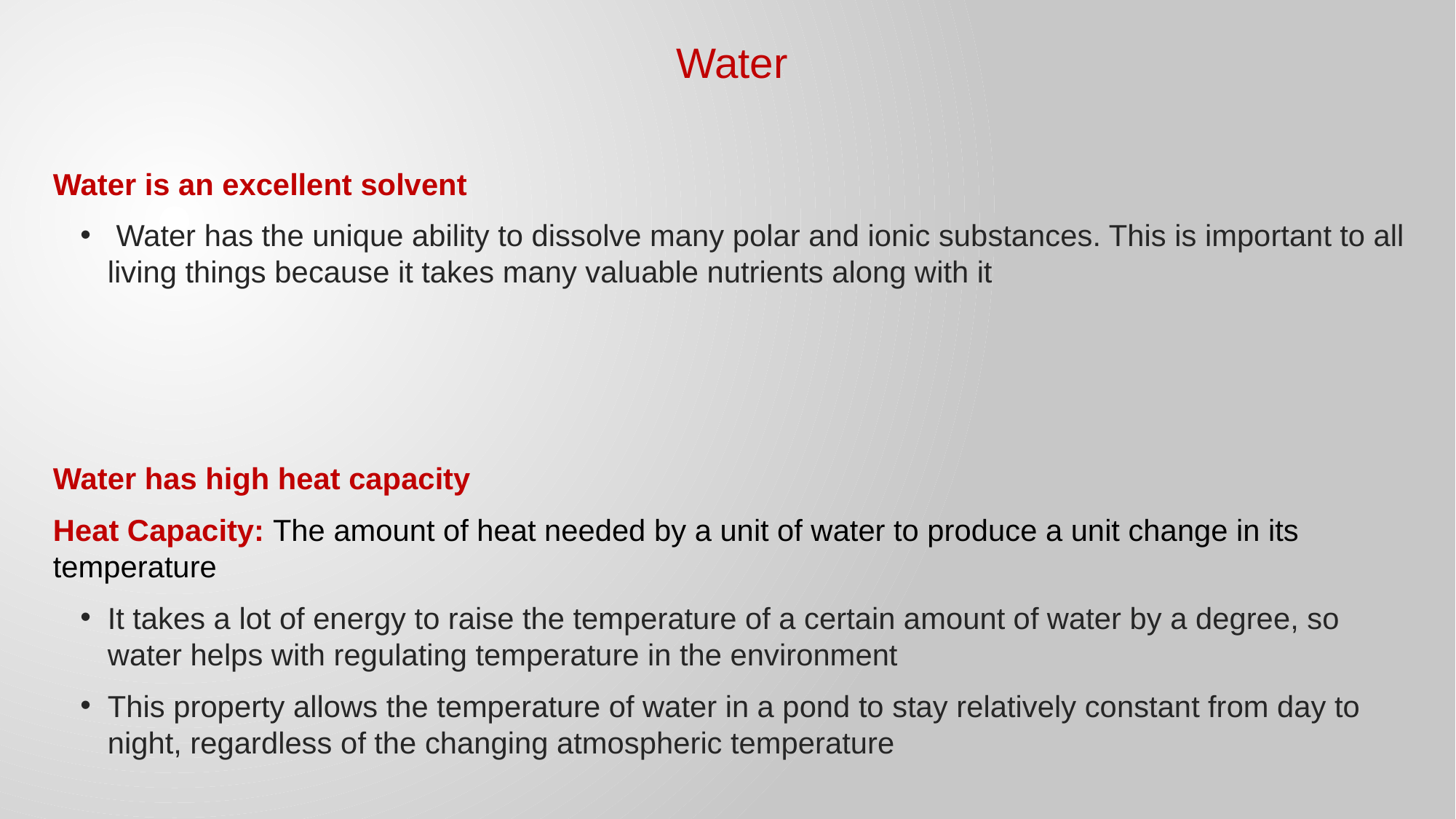

Water
Water is an excellent solvent
 Water has the unique ability to dissolve many polar and ionic substances. This is important to all living things because it takes many valuable nutrients along with it

Water has high heat capacity
Heat Capacity: The amount of heat needed by a unit of water to produce a unit change in its temperature
It takes a lot of energy to raise the temperature of a certain amount of water by a degree, so water helps with regulating temperature in the environment
This property allows the temperature of water in a pond to stay relatively constant from day to night, regardless of the changing atmospheric temperature